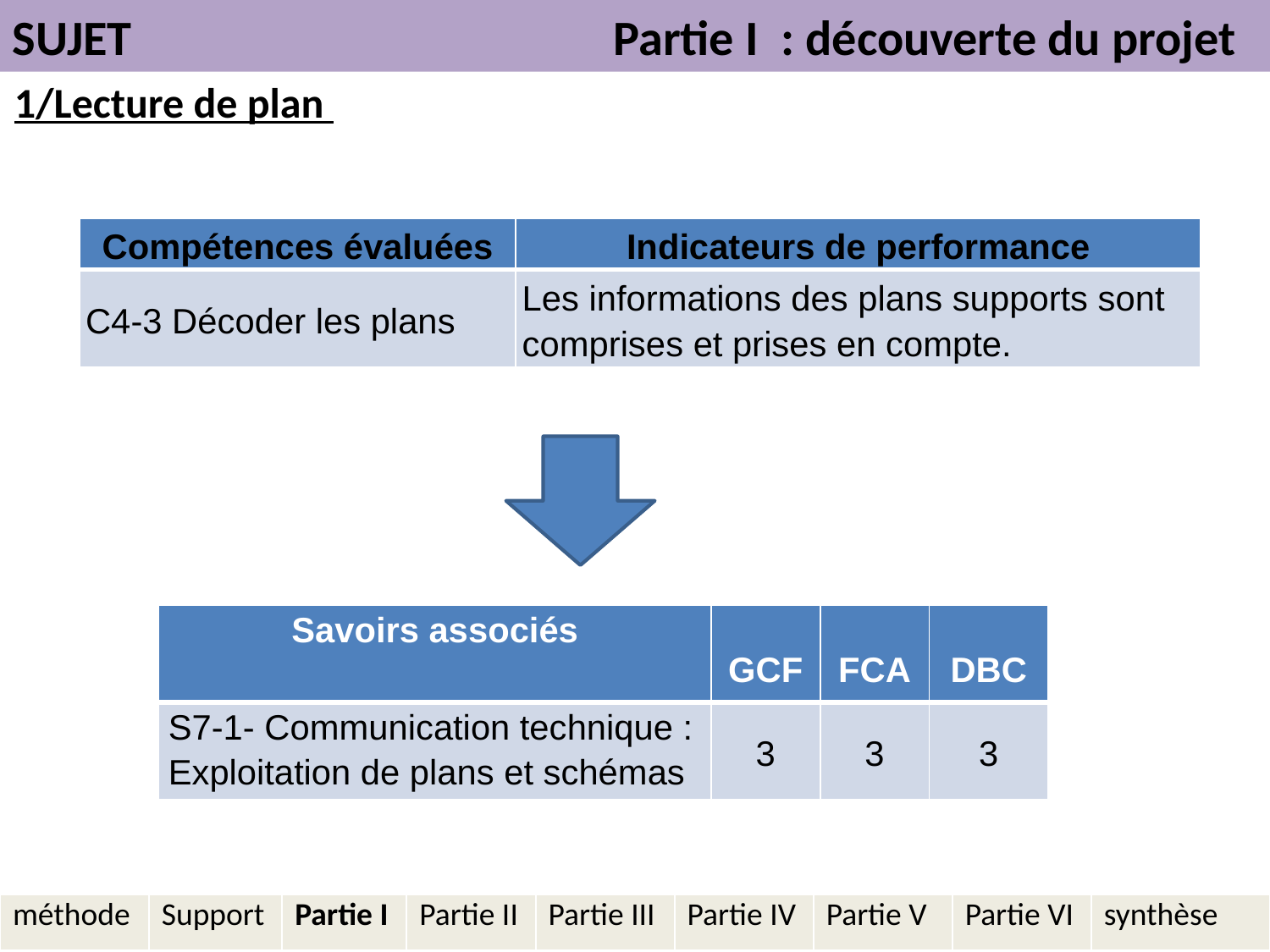

SUJET                                           Partie I  : découverte du projet
1/Lecture de plan
| Compétences évaluées | Indicateurs de performance |
| --- | --- |
| C4-3 Décoder les plans | Les informations des plans supports sont comprises et prises en compte. |

| Savoirs associés | GCF | FCA | DBC |
| --- | --- | --- | --- |
| S7-1- Communication technique : Exploitation de plans et schémas | 3 | 3 | 3 |

| méthode | Support | Partie I | Partie II | Partie III | Partie IV | Partie V | Partie VI | synthèse |
| --- | --- | --- | --- | --- | --- | --- | --- | --- |